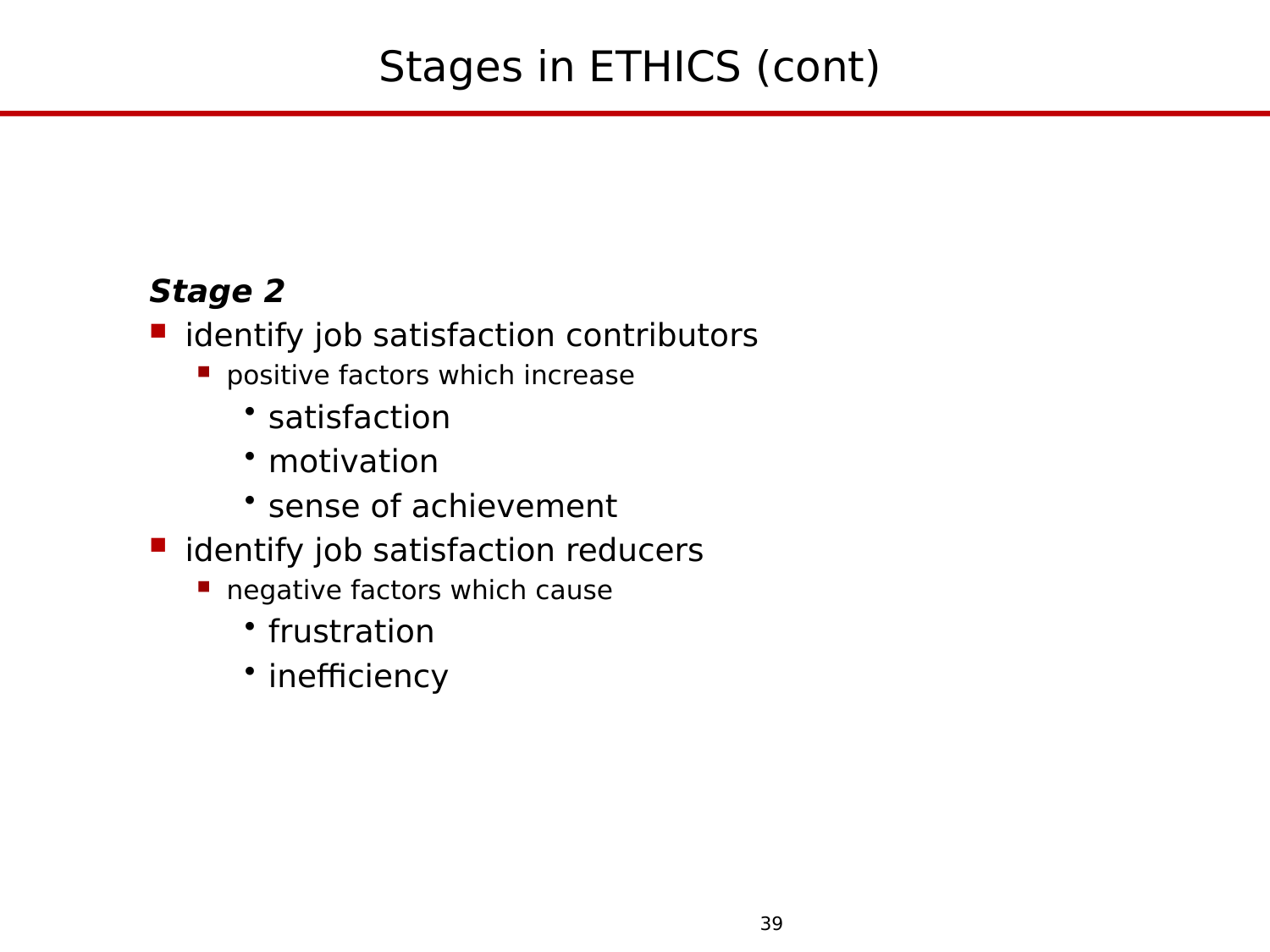

# Stages in ETHICS (cont)
Stage 2
identify job satisfaction contributors
positive factors which increase
satisfaction
motivation
sense of achievement
identify job satisfaction reducers
negative factors which cause
frustration
inefficiency
39